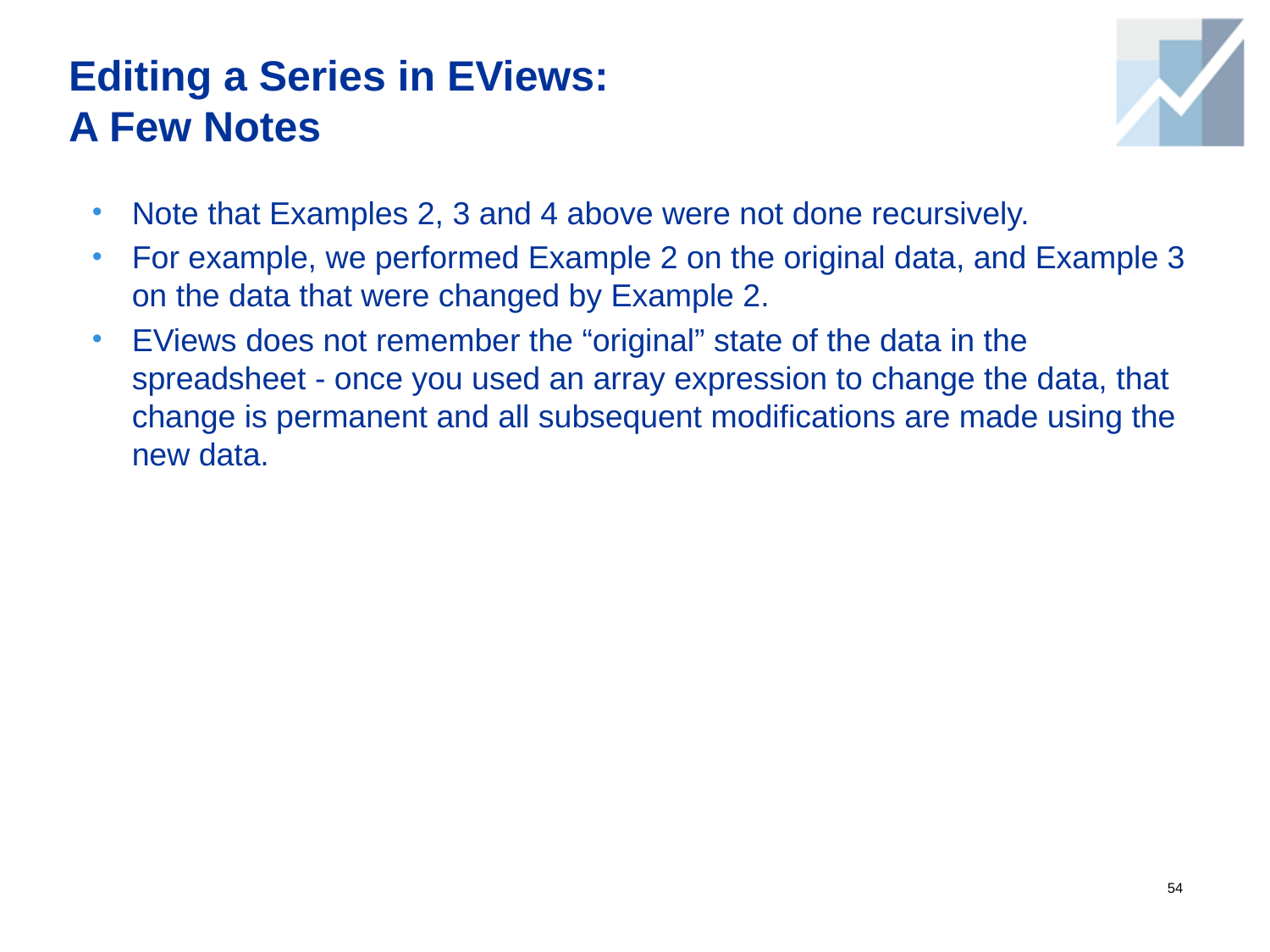

# Editing a Series in EViews: A Few Notes
Note that Examples 2, 3 and 4 above were not done recursively.
For example, we performed Example 2 on the original data, and Example 3 on the data that were changed by Example 2.
EViews does not remember the “original” state of the data in the spreadsheet - once you used an array expression to change the data, that change is permanent and all subsequent modifications are made using the new data.

54